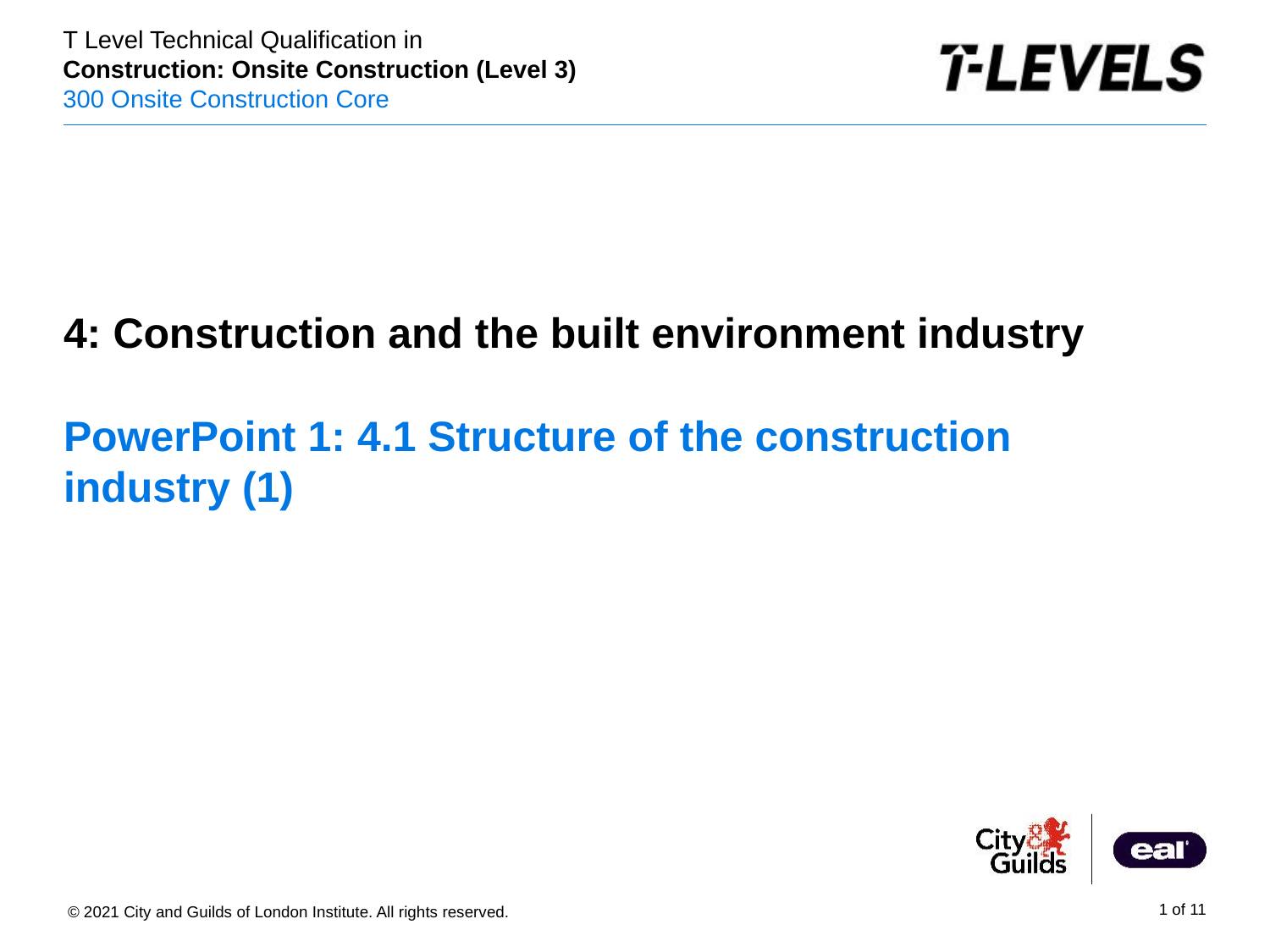

4: Construction and the built environment industry
# PowerPoint 1: 4.1 Structure of the construction industry (1)